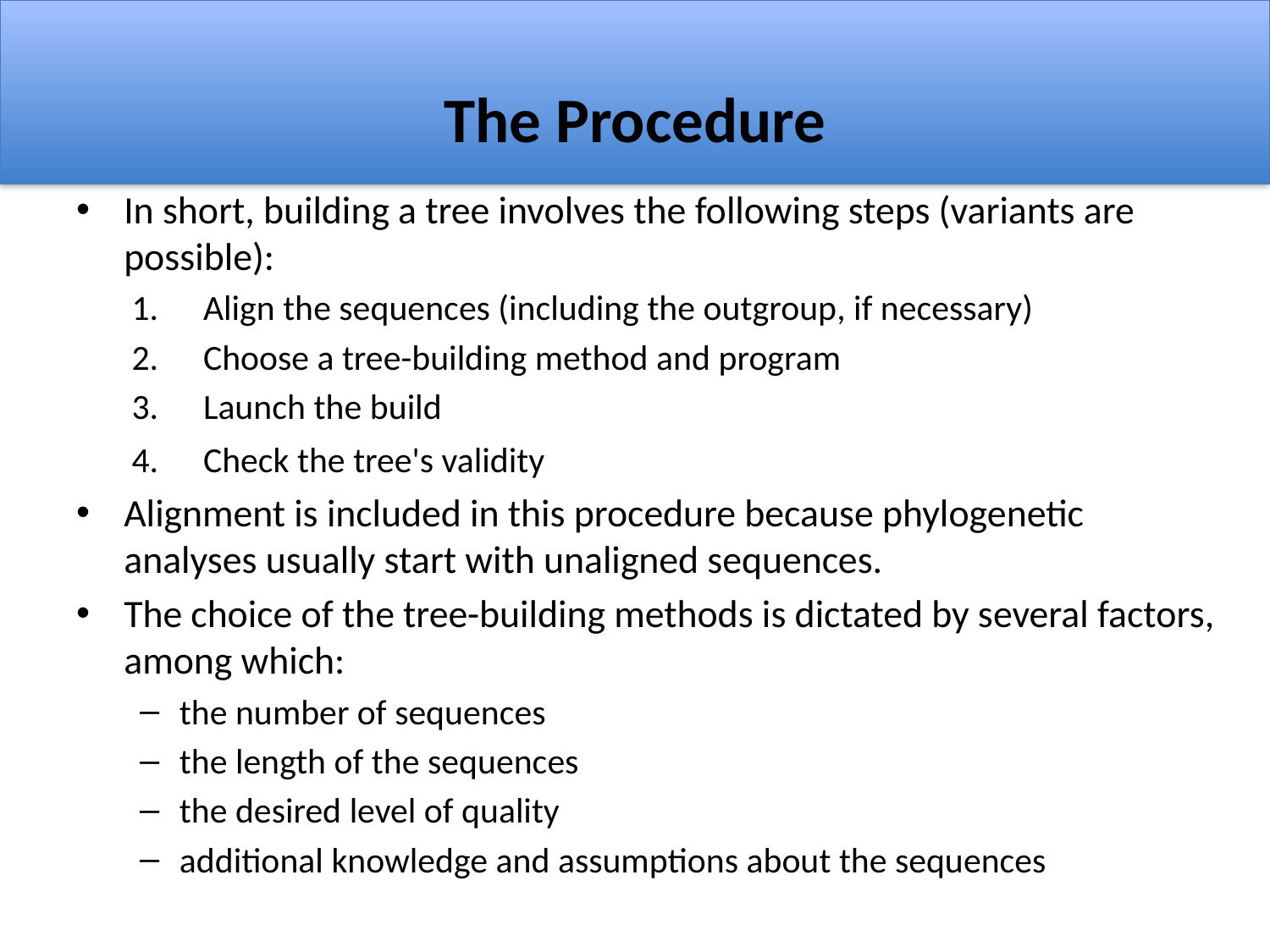

# The Procedure
In short, building a tree involves the following steps (variants are possible):
Align the sequences (including the outgroup, if necessary)
Choose a tree-building method and program
Launch the build
Check the tree's validity
Alignment is included in this procedure because phylogenetic analyses usually start with unaligned sequences.
The choice of the tree-building methods is dictated by several factors, among which:
the number of sequences
the length of the sequences
the desired level of quality
additional knowledge and assumptions about the sequences